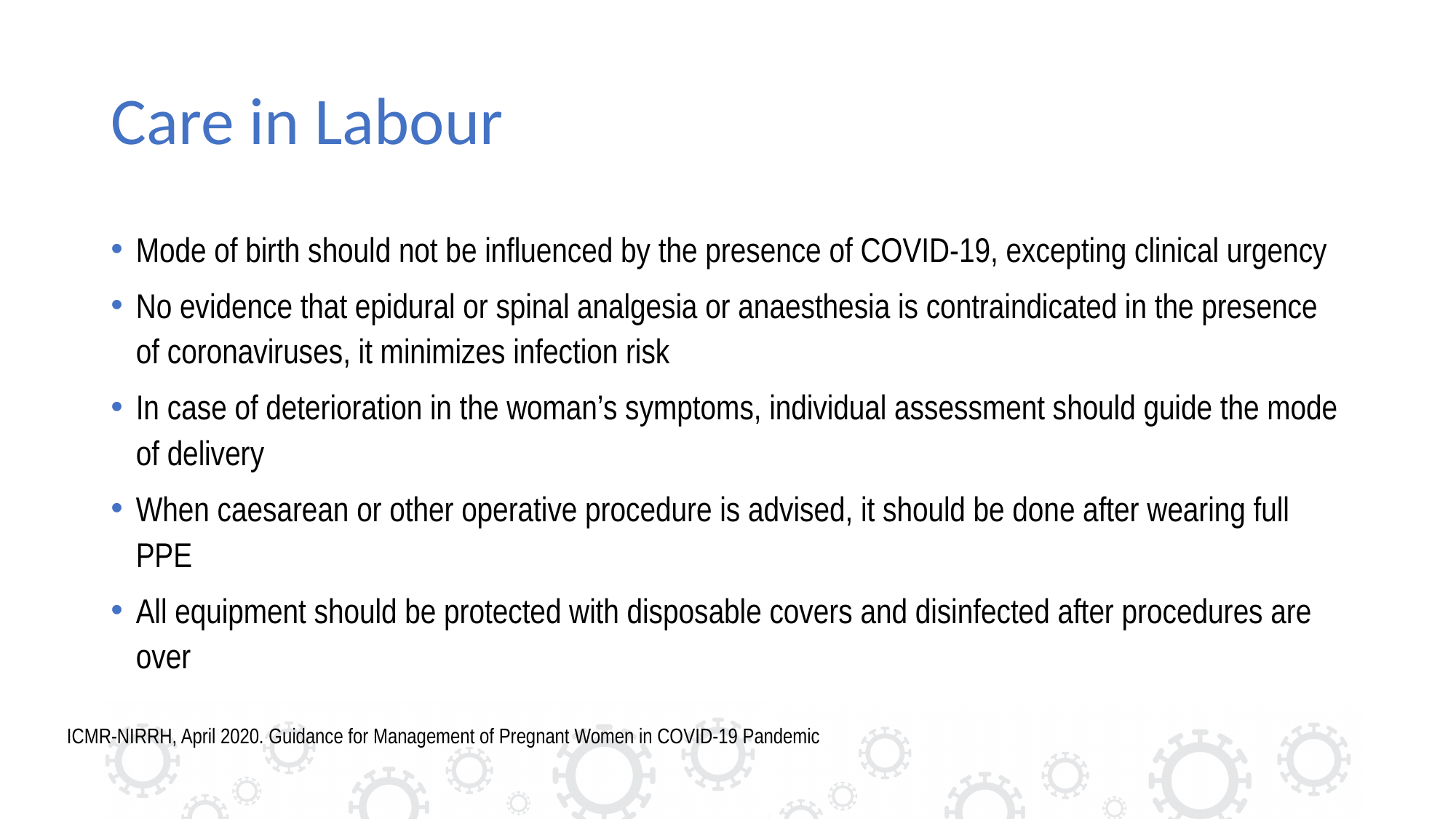

# Care in Labour
Mode of birth should not be influenced by the presence of COVID-19, excepting clinical urgency
No evidence that epidural or spinal analgesia or anaesthesia is contraindicated in the presence of coronaviruses, it minimizes infection risk
In case of deterioration in the woman’s symptoms, individual assessment should guide the mode of delivery
When caesarean or other operative procedure is advised, it should be done after wearing full PPE
All equipment should be protected with disposable covers and disinfected after procedures are over
ICMR-NIRRH, April 2020. Guidance for Management of Pregnant Women in COVID-19 Pandemic